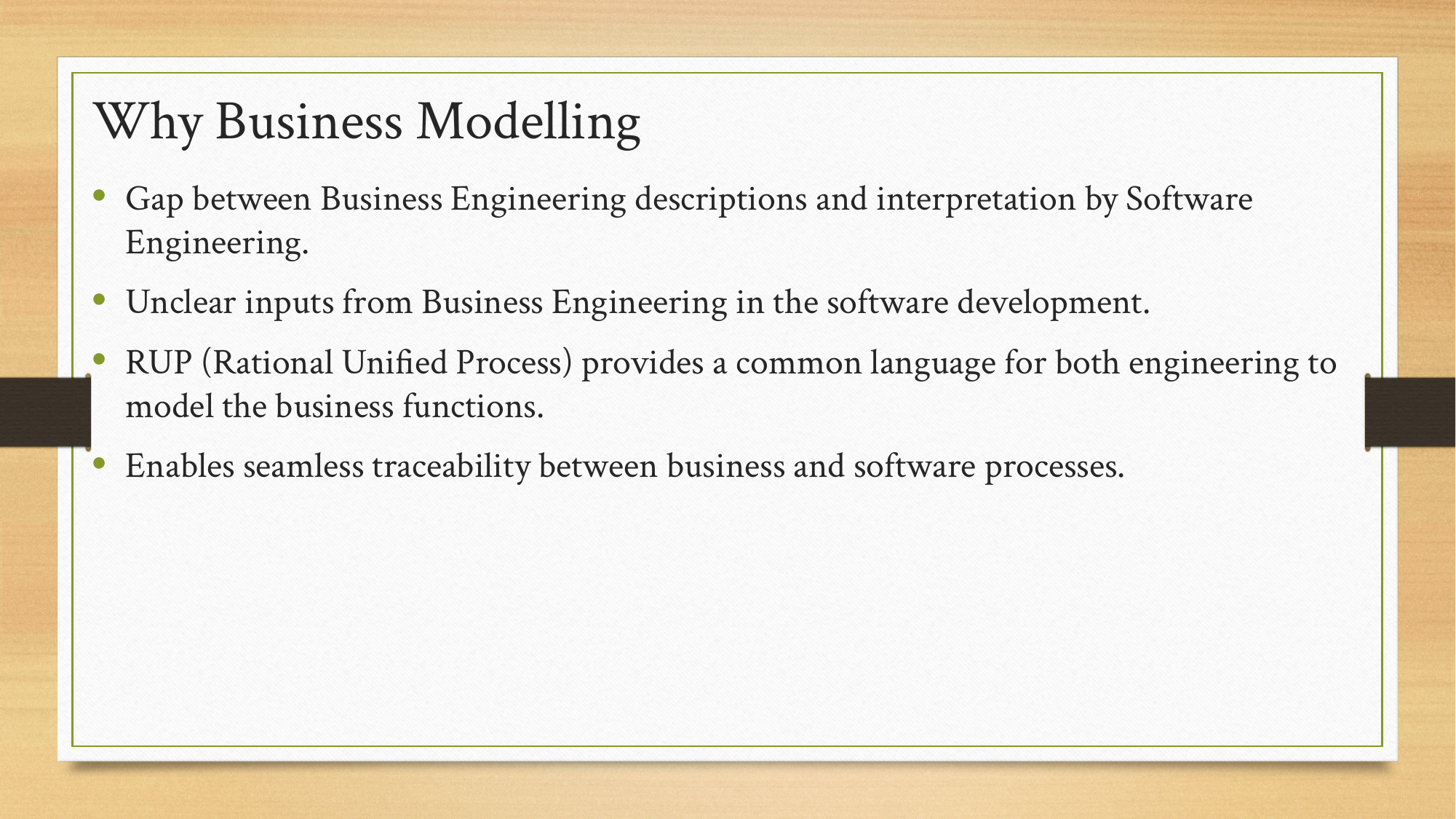

# Why Business Modelling
Gap between Business Engineering descriptions and interpretation by Software Engineering.
Unclear inputs from Business Engineering in the software development.
RUP (Rational Unified Process) provides a common language for both engineering to model the business functions.
Enables seamless traceability between business and software processes.